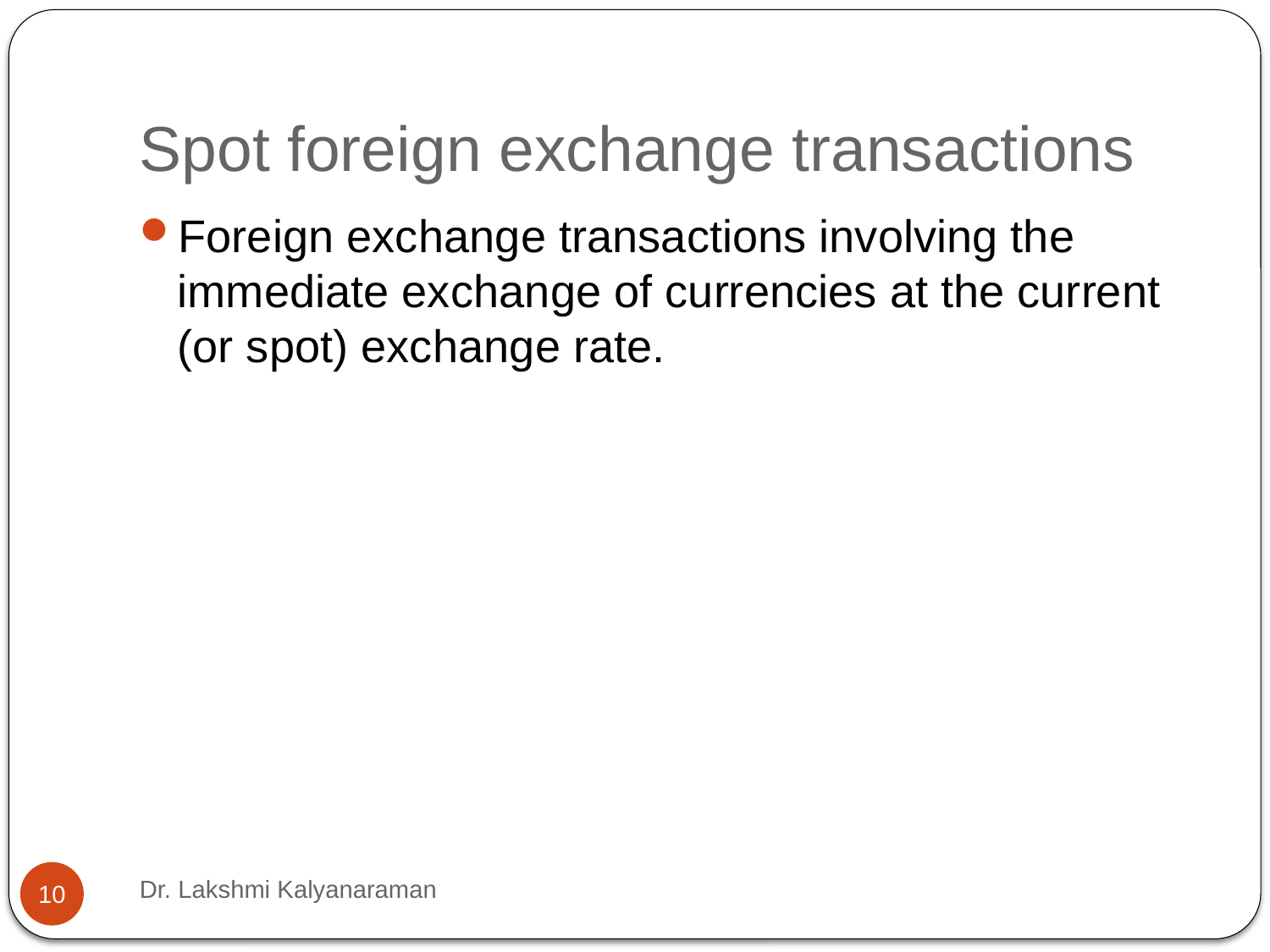

# Spot foreign exchange transactions
Foreign exchange transactions involving the immediate exchange of currencies at the current (or spot) exchange rate.
Dr. Lakshmi Kalyanaraman
10